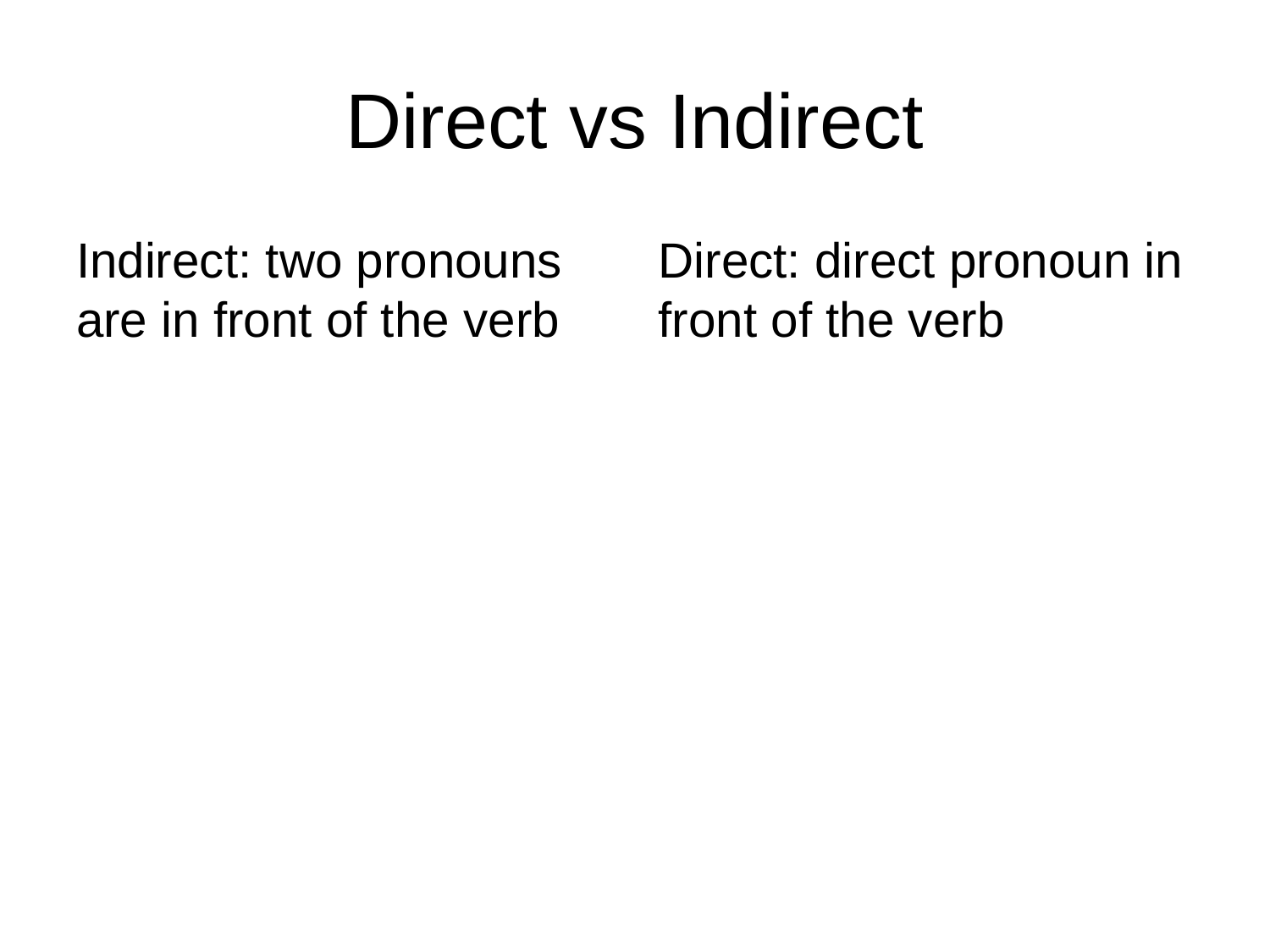

# Direct vs Indirect
Indirect: two pronouns are in front of the verb
Direct: direct pronoun in front of the verb